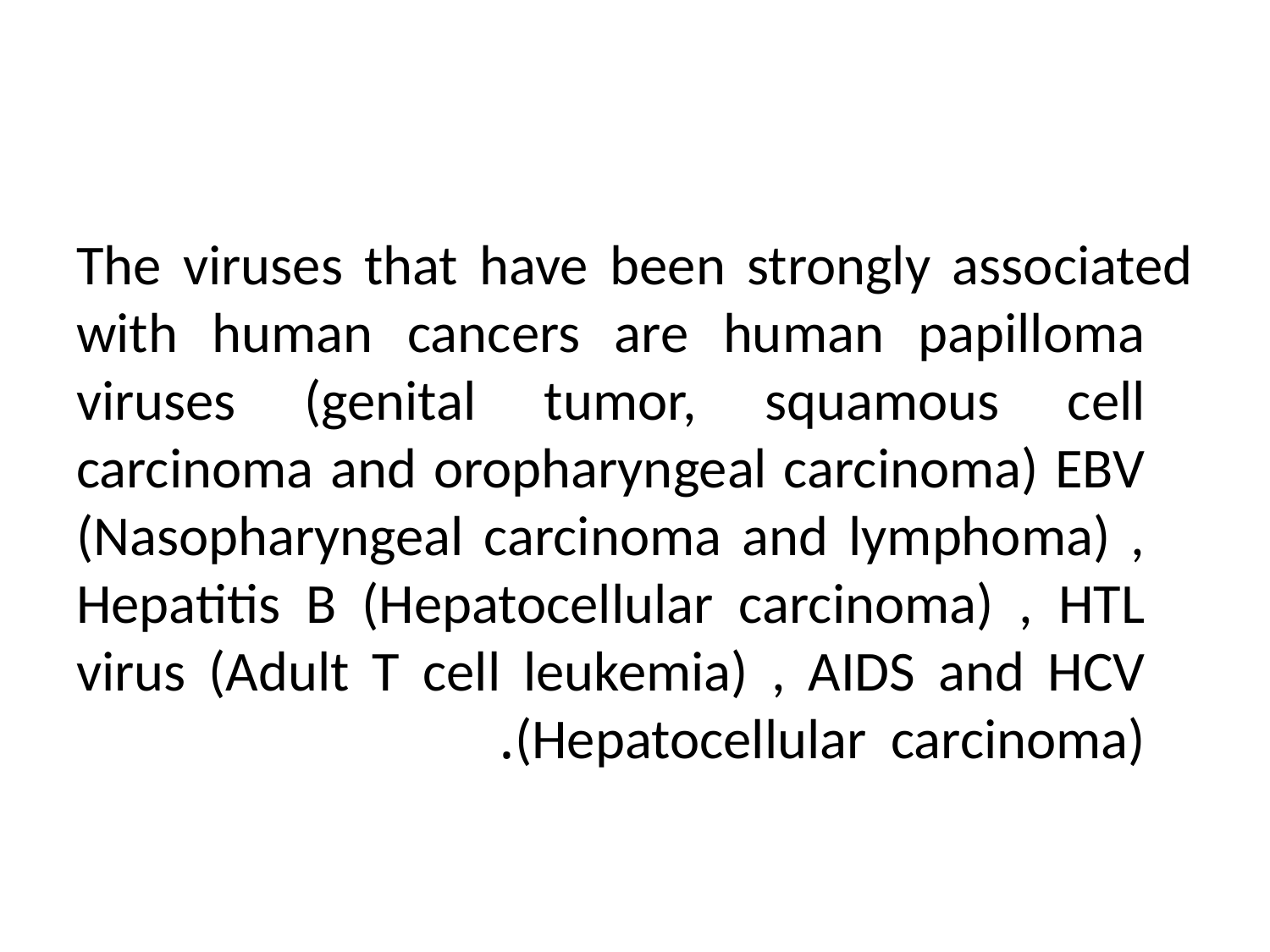

The viruses that have been strongly associated with human cancers are human papilloma viruses (genital tumor, squamous cell carcinoma and oropharyngeal carcinoma) EBV (Nasopharyngeal carcinoma and lymphoma) , Hepatitis B (Hepatocellular carcinoma) , HTL virus (Adult T cell leukemia) , AIDS and HCV (Hepatocellular carcinoma).